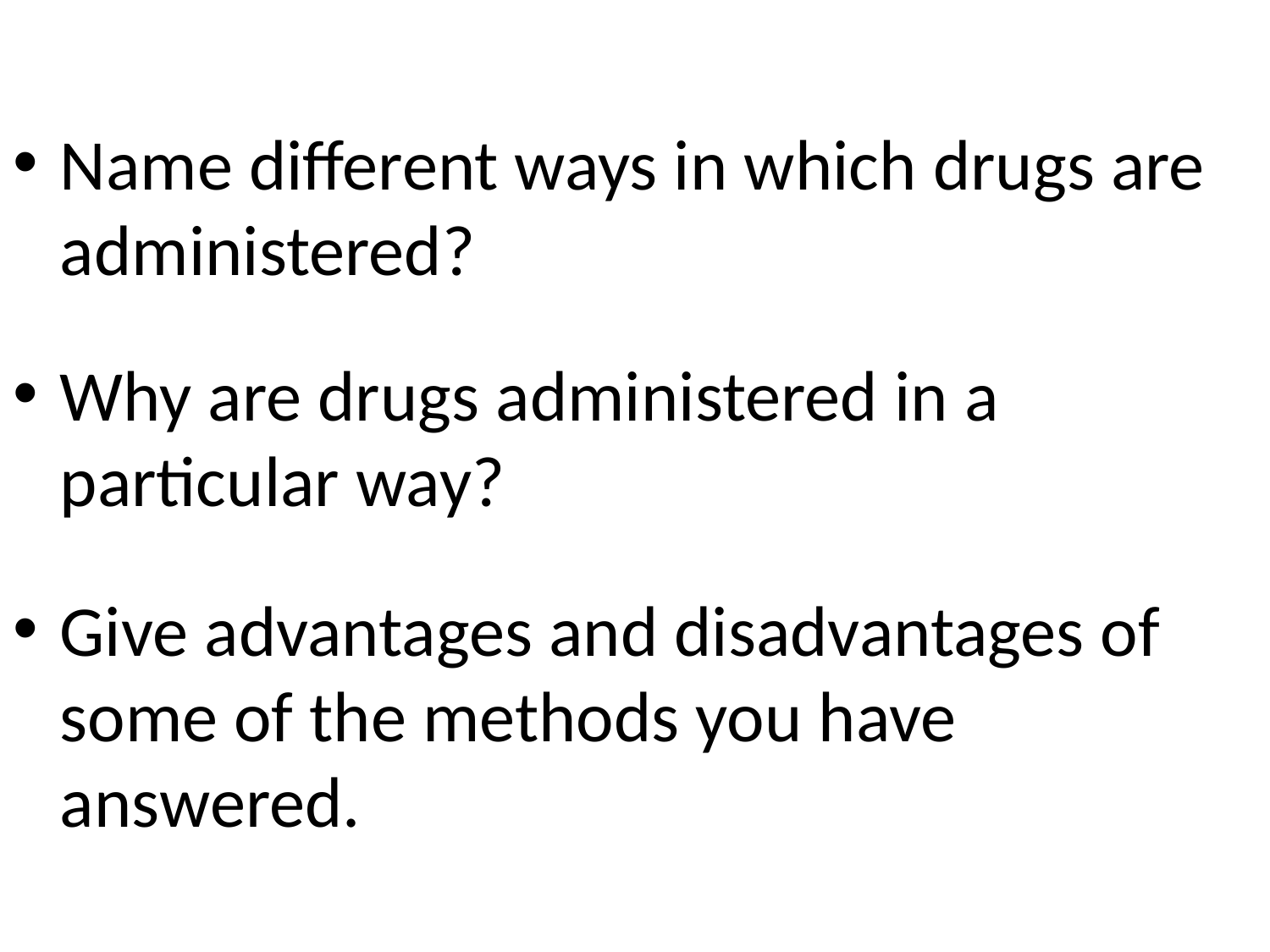

Name different ways in which drugs are administered?

Why are drugs administered in a particular way?

Give advantages and disadvantages of some of the methods you have answered.